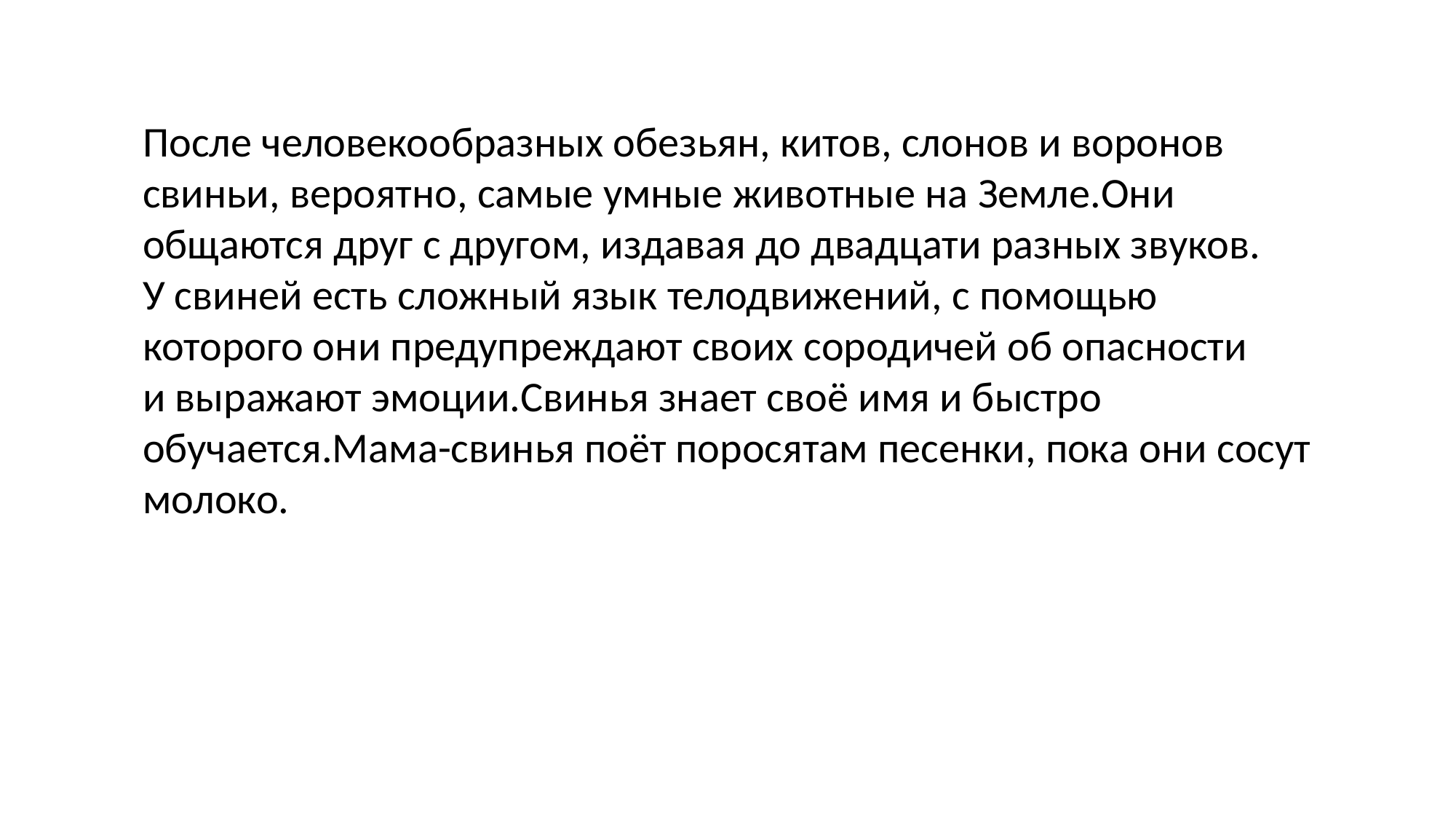

После человекообразных обезьян, китов, слонов и воронов свиньи, вероятно, самые умные животные на Земле.Они общаются друг с другом, издавая до двадцати разных звуков.
У свиней есть сложный язык телодвижений, с помощью которого они предупреждают своих сородичей об опасности и выражают эмоции.Свинья знает своё имя и быстро обучается.Мама-свинья поёт поросятам песенки, пока они сосут молоко.